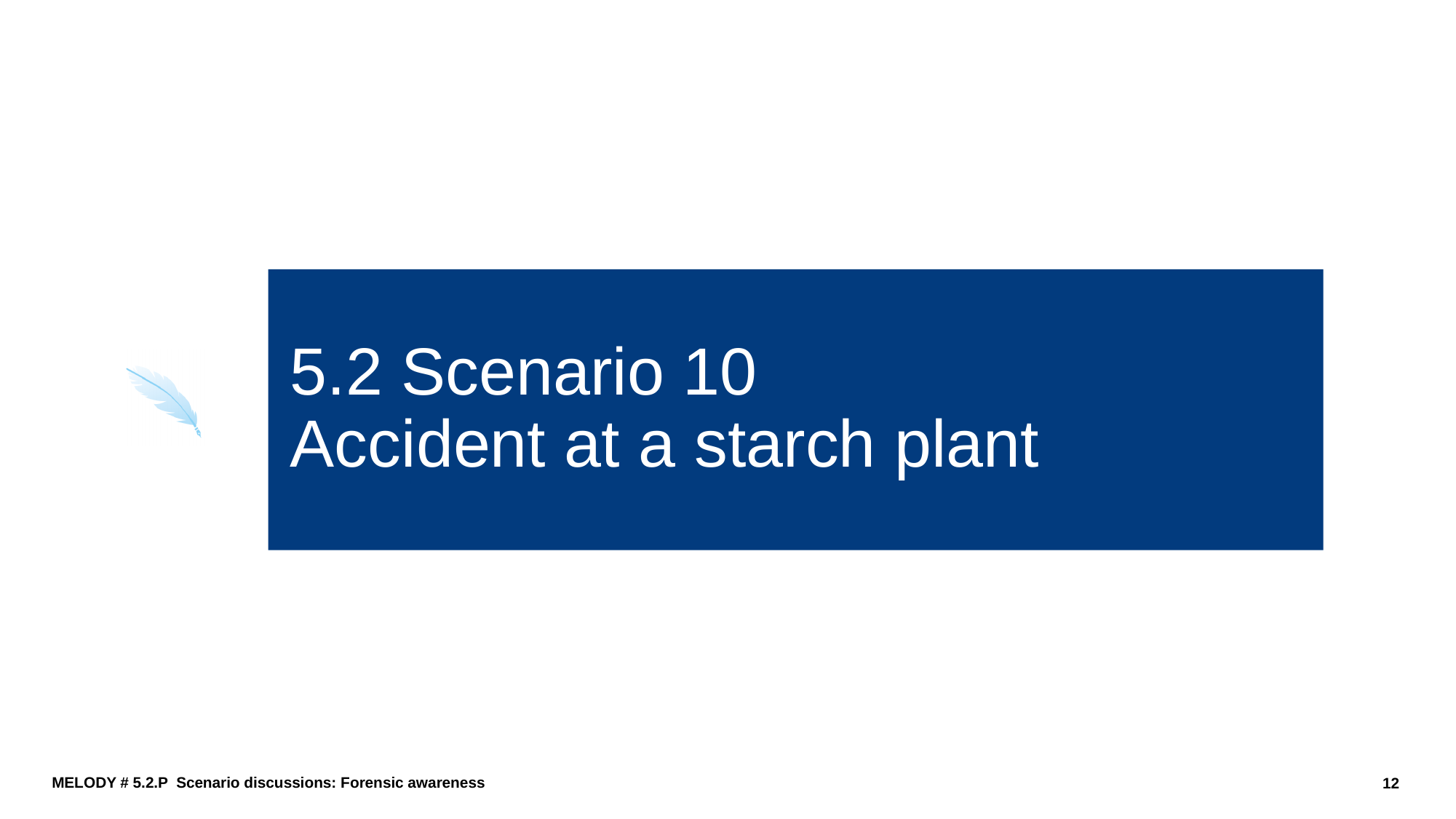

# 5.2 Scenario 10 Accident at a starch plant
MELODY # 5.2.P  Scenario discussions: Forensic awareness
12